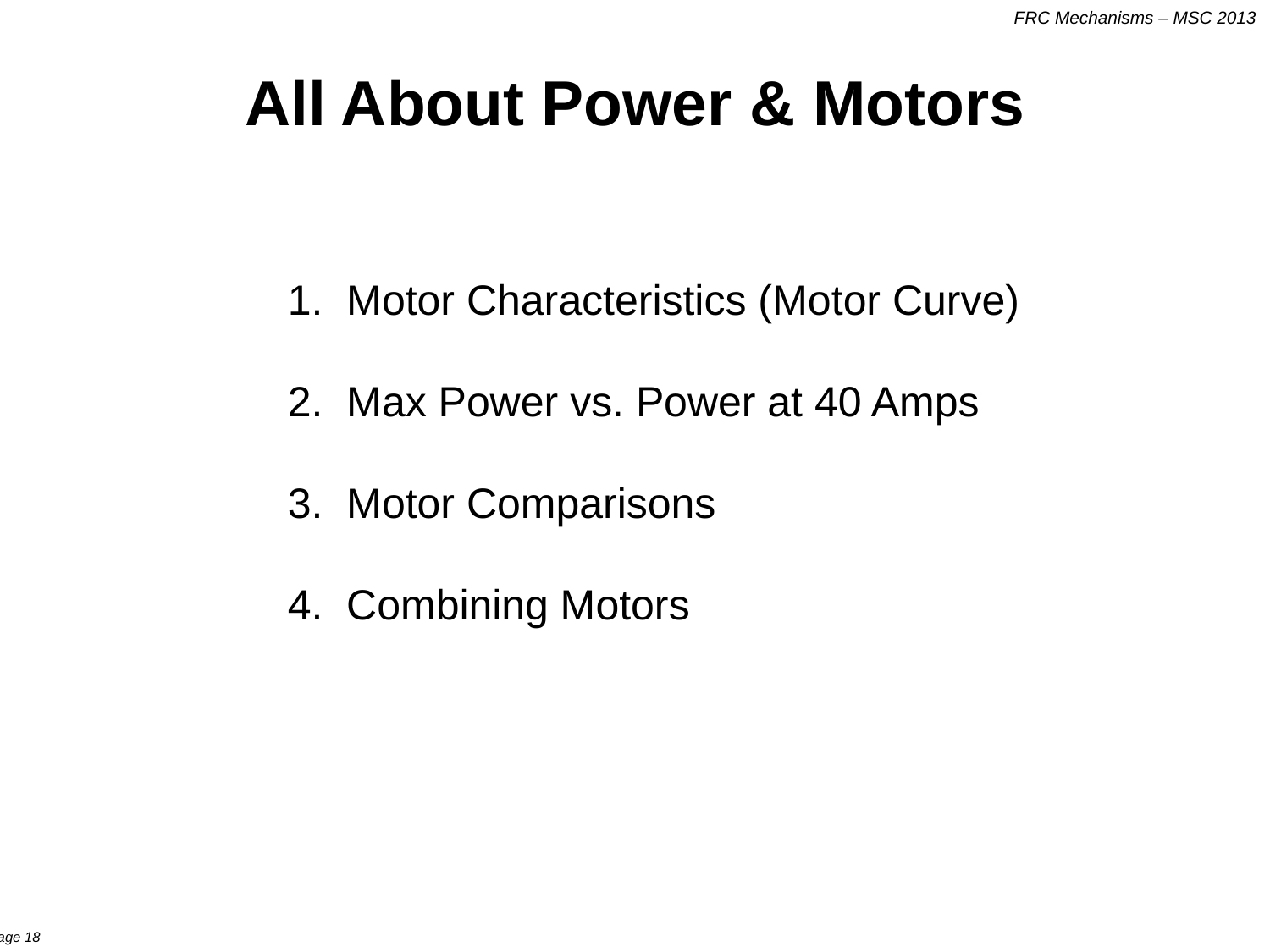

# All About Power & Motors
1.  Motor Characteristics (Motor Curve)

2.  Max Power vs. Power at 40 Amps

3.  Motor Comparisons

4.  Combining Motors